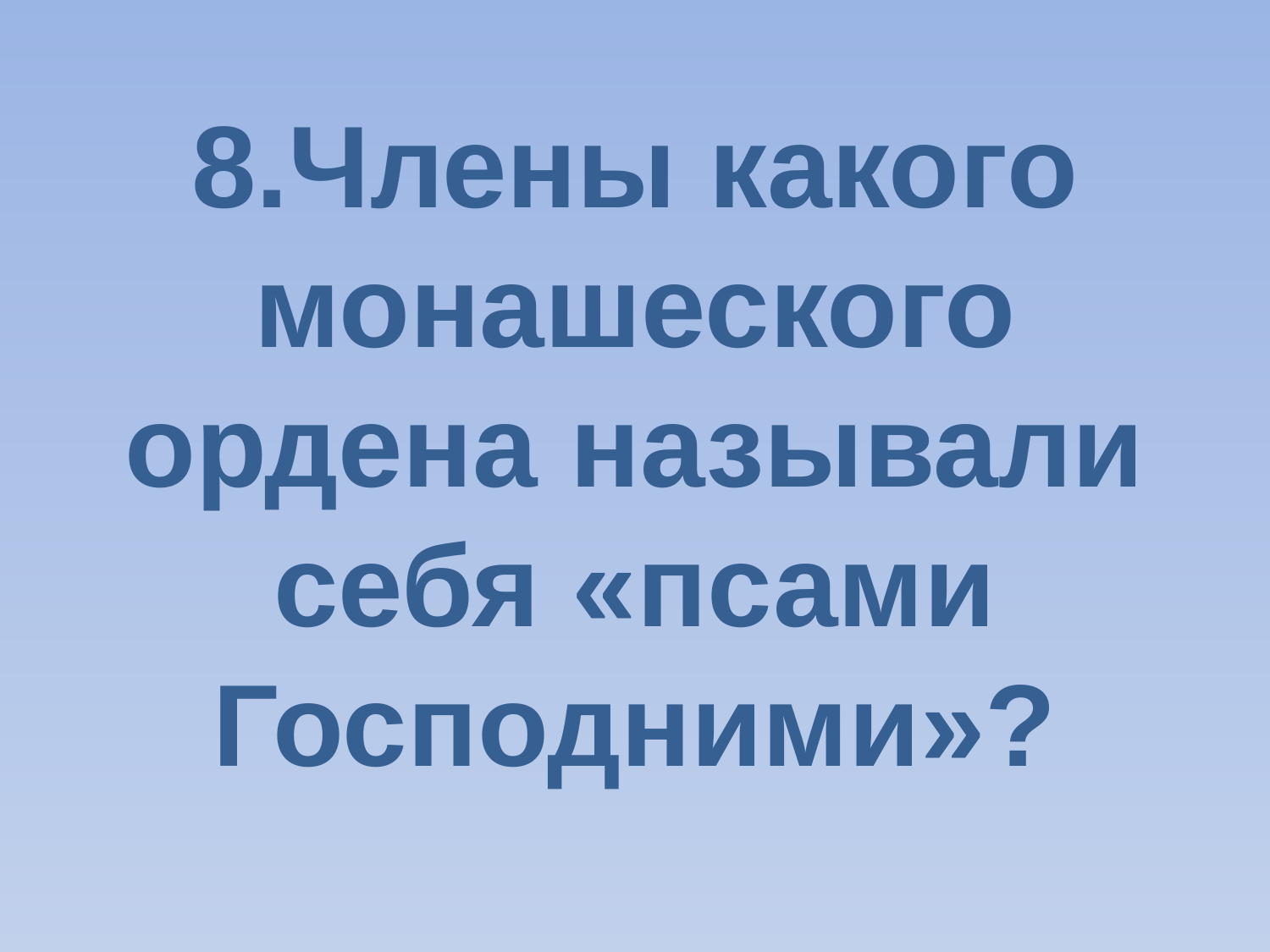

# 8.Члены какого монашеского ордена называли себя «псами Господними»?